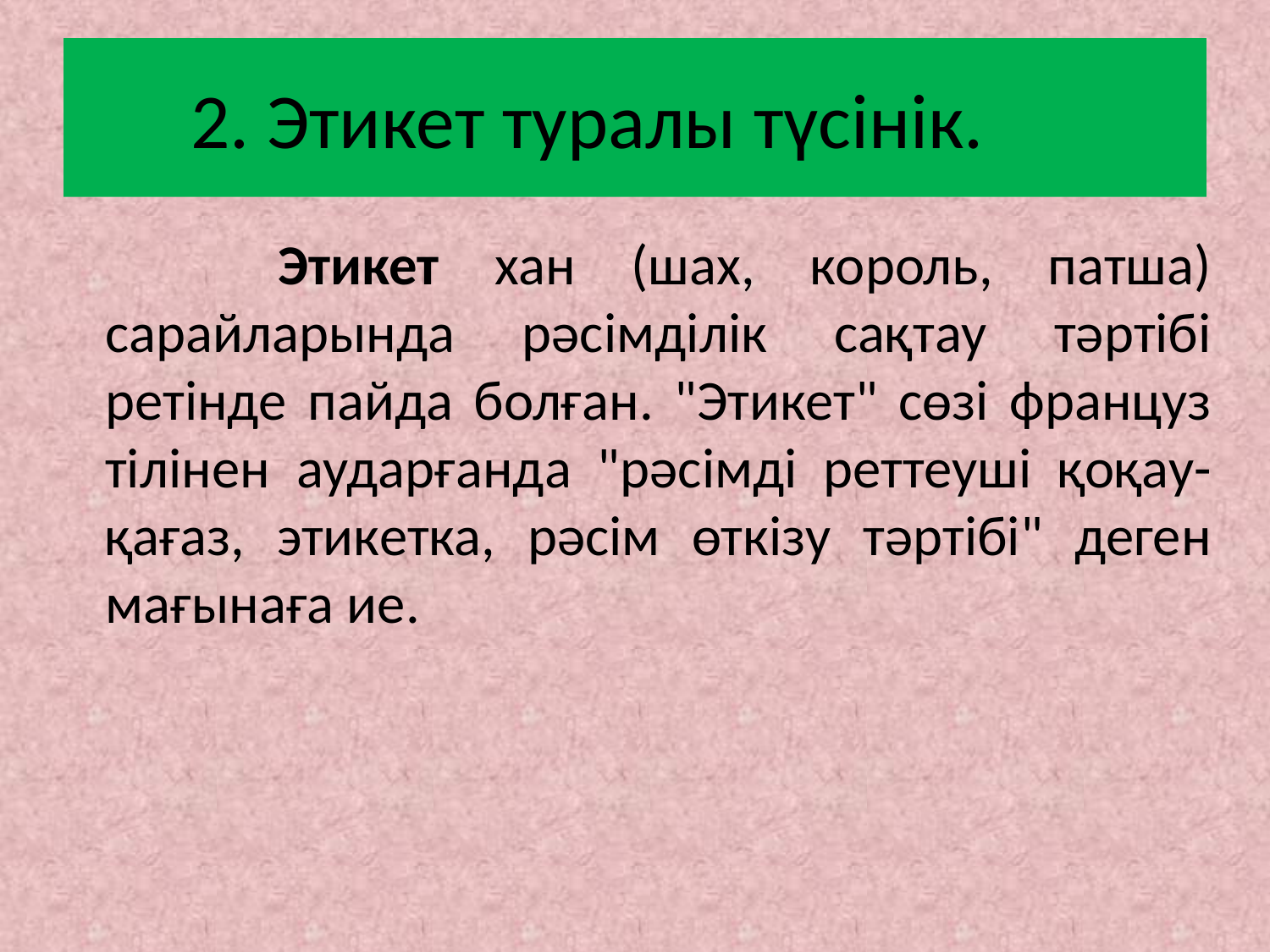

# 2. Этикет туралы түсінік.
    Этикет хан (шах, король, патша) сарайларында рәсімділік сақтау тәртібі ретінде пайда болған. "Этикет" сөзі француз тілінен аударғанда "рәсімді реттеуші қоқау-қағаз, этикетка, рәсім өткізу тәртібі" деген мағынаға ие.